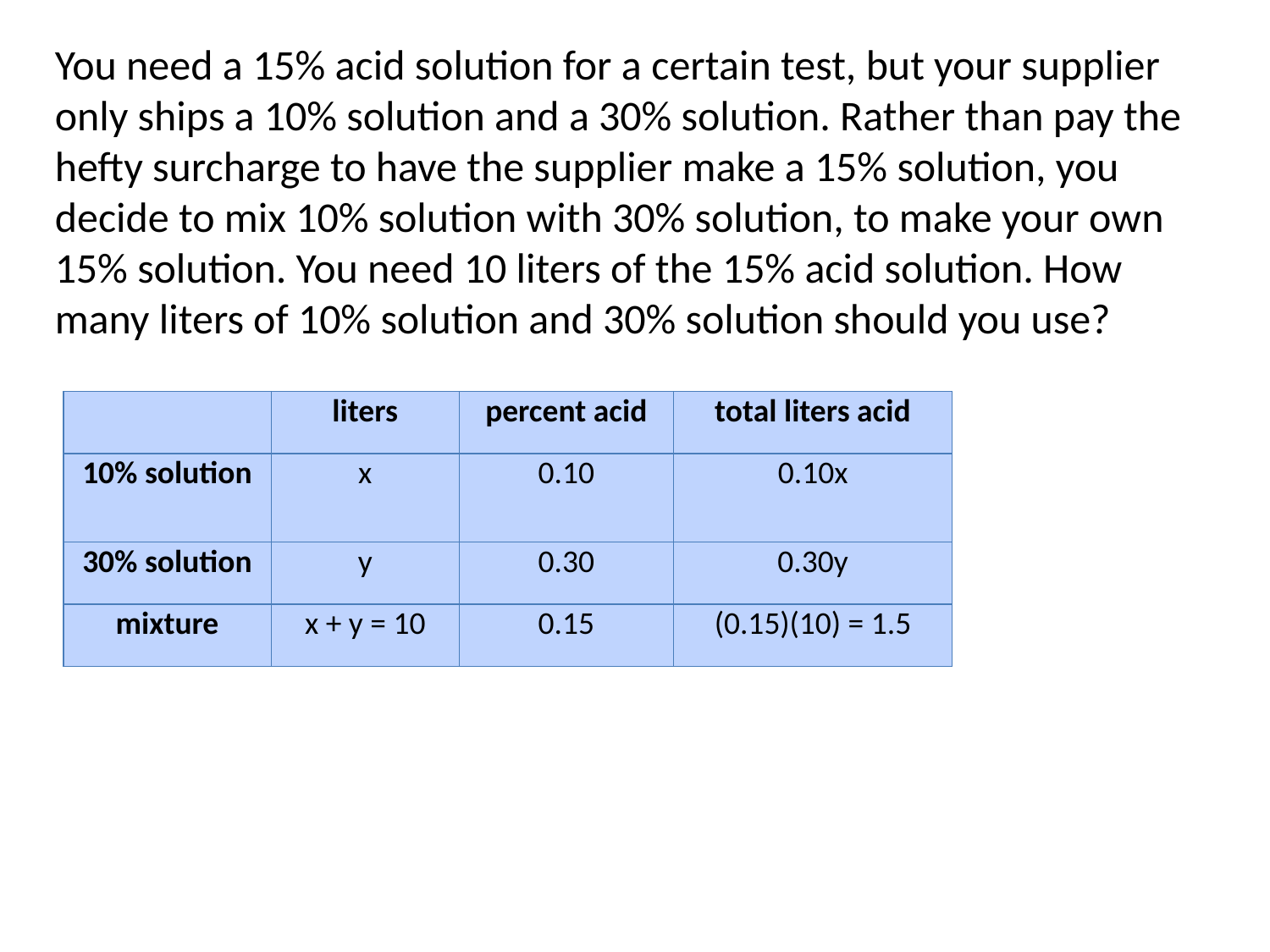

You need a 15% acid solution for a certain test, but your supplier only ships a 10% solution and a 30% solution. Rather than pay the hefty surcharge to have the supplier make a 15% solution, you decide to mix 10% solution with 30% solution, to make your own 15% solution. You need 10 liters of the 15% acid solution. How many liters of 10% solution and 30% solution should you use?
|  | liters | percent acid | total liters acid |
| --- | --- | --- | --- |
| 10% solution | x | 0.10 | 0.10x |
| 30% solution | y | 0.30 | 0.30y |
| mixture | x + y = 10 | 0.15 | (0.15)(10) = 1.5 |